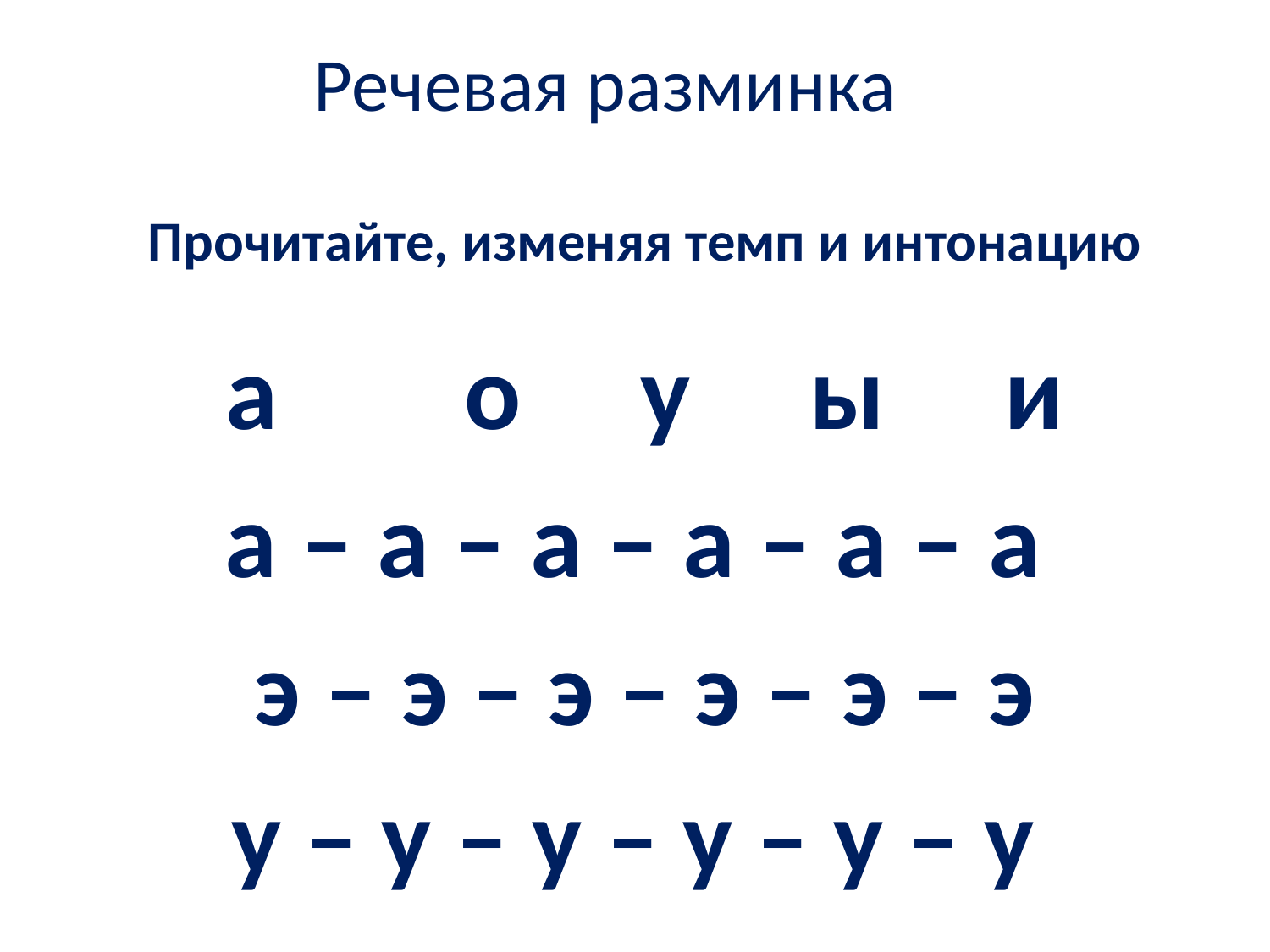

# Речевая разминка
Прочитайте, изменяя темп и интонацию
а	   о     у     ы     и
а – а – а – а – а – а
э – э – э – э – э – э
у – у – у – у – у – у